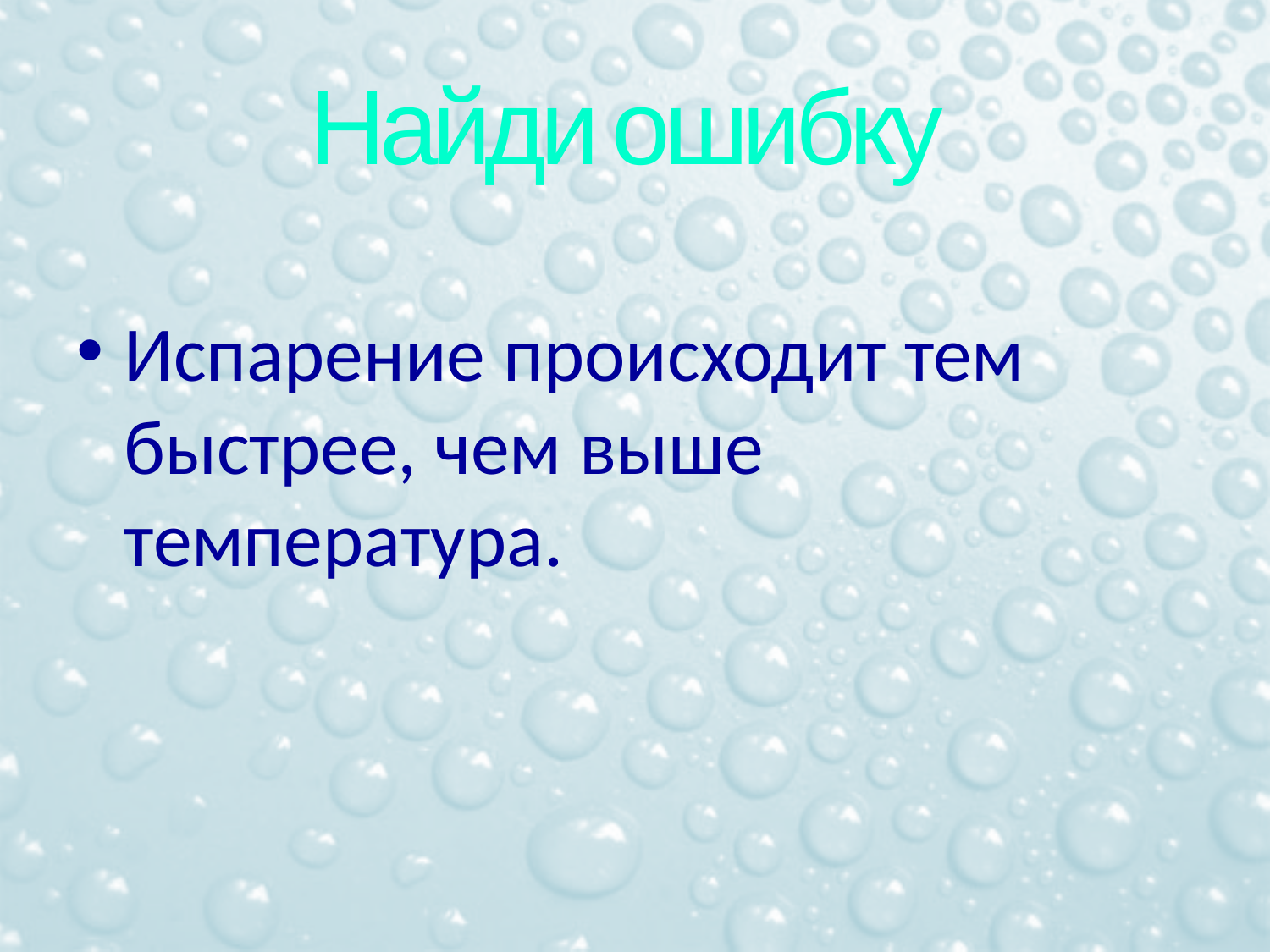

# Найди ошибку

Испарение происходит тем быстрее, чем выше температура.